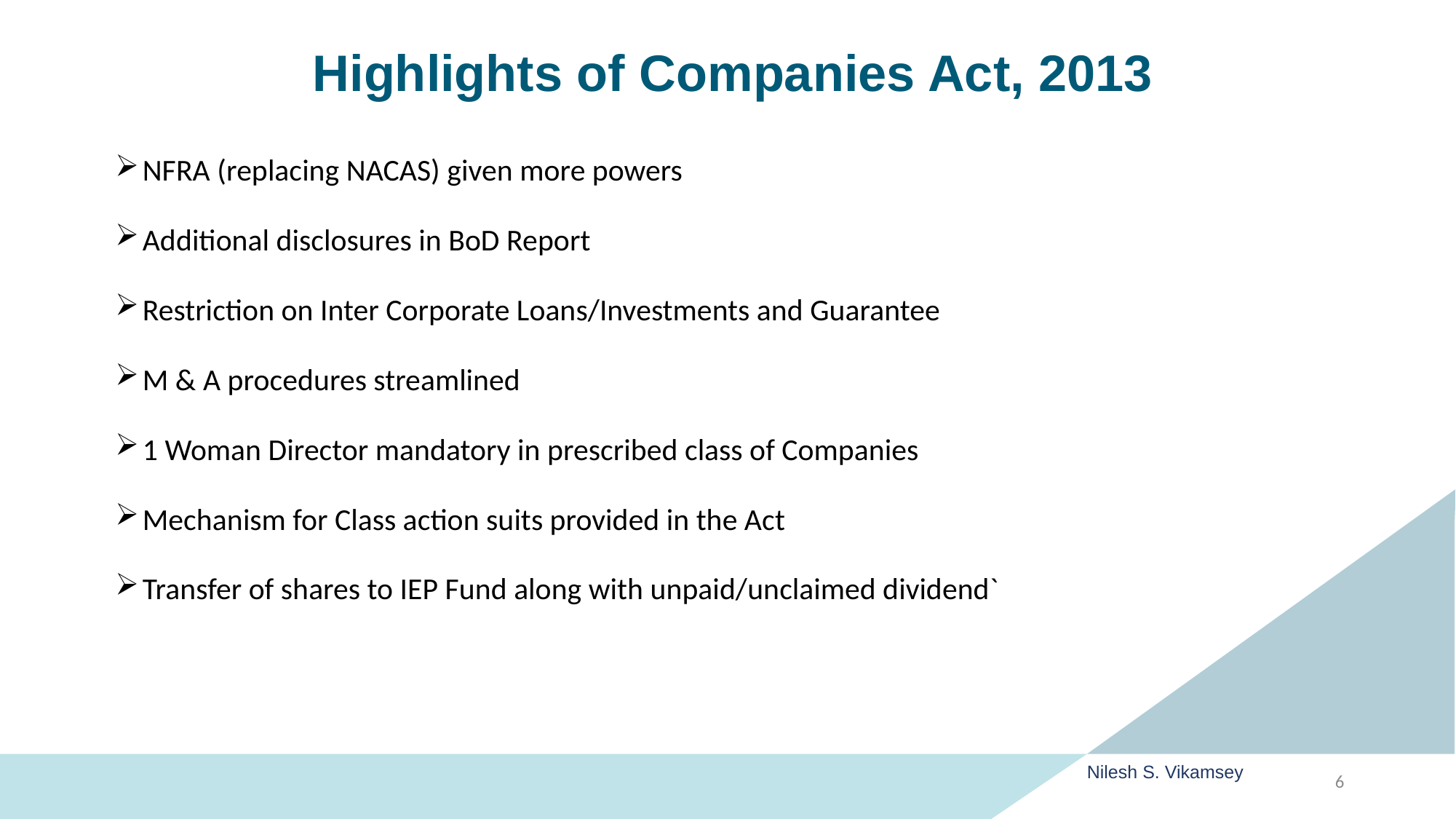

# Highlights of Companies Act, 2013
NFRA (replacing NACAS) given more powers
Additional disclosures in BoD Report
Restriction on Inter Corporate Loans/Investments and Guarantee
M & A procedures streamlined
1 Woman Director mandatory in prescribed class of Companies
Mechanism for Class action suits provided in the Act
Transfer of shares to IEP Fund along with unpaid/unclaimed dividend`

Nilesh S. Vikamsey
6